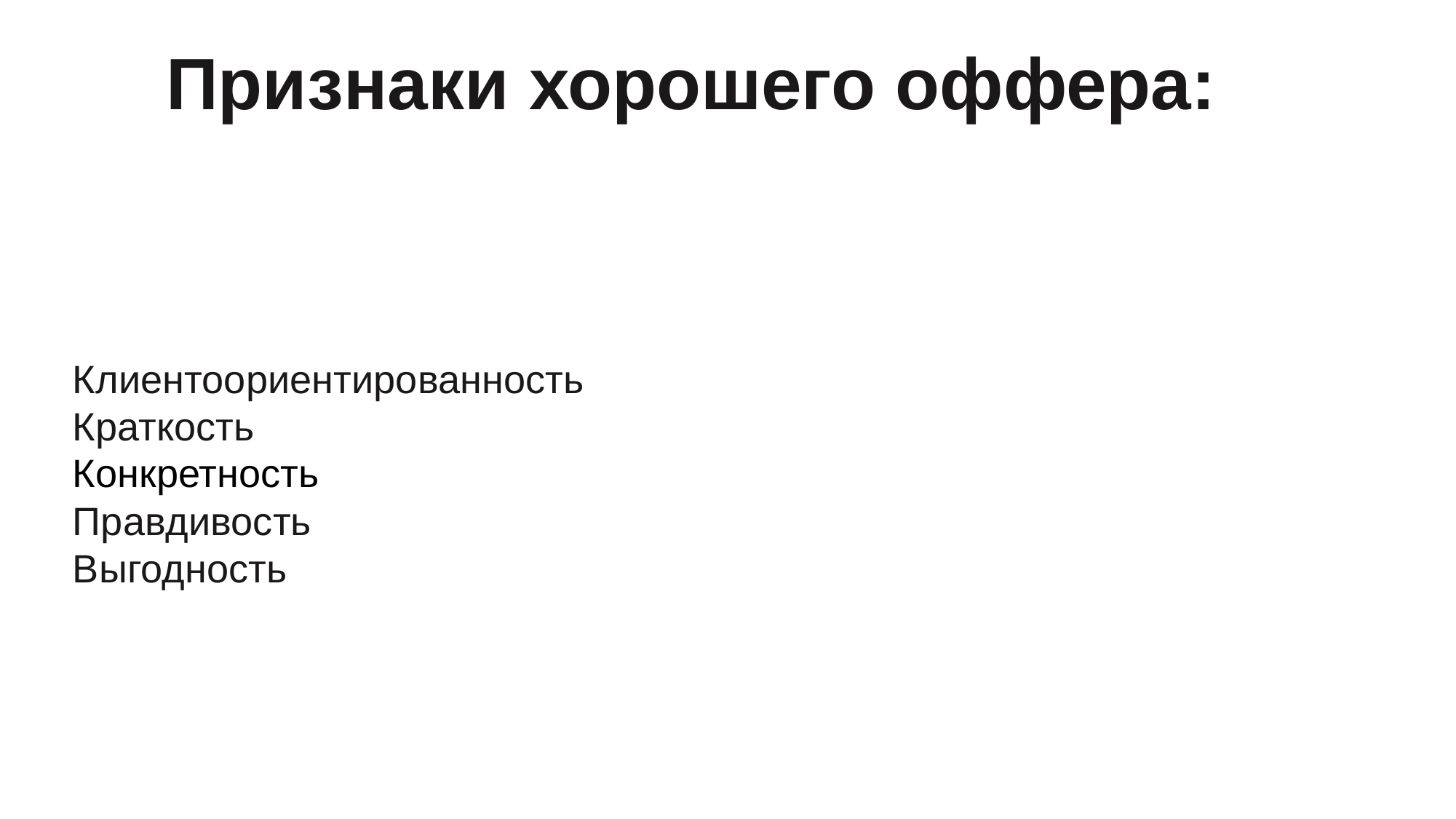

# Признаки хорошего оффера:
Клиентоориентированность
Краткость
Конкретность
Правдивость
Выгодность